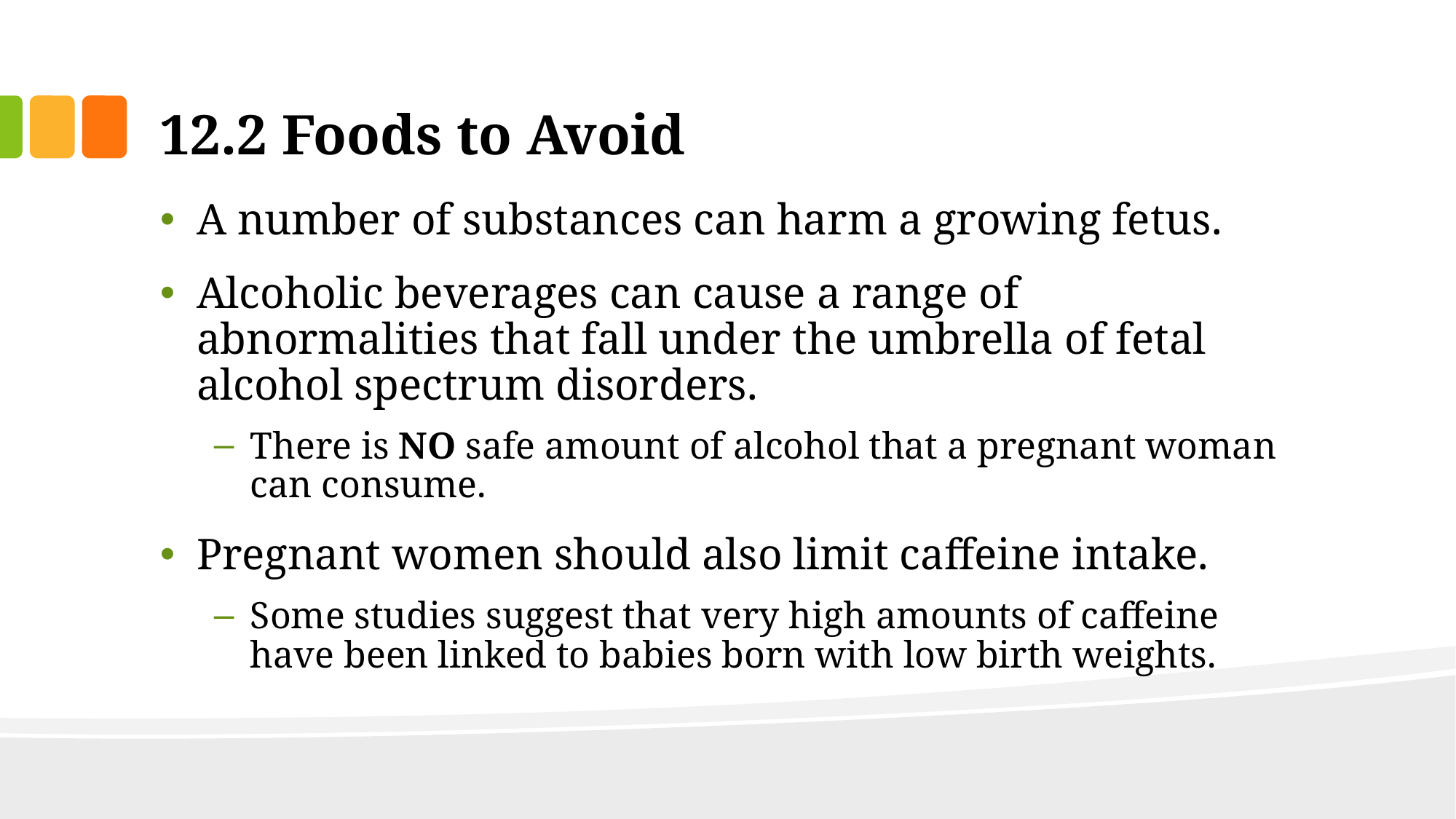

# 12.2 Foods to Avoid
A number of substances can harm a growing fetus.
Alcoholic beverages can cause a range of abnormalities that fall under the umbrella of fetal alcohol spectrum disorders.
There is NO safe amount of alcohol that a pregnant woman can consume.
Pregnant women should also limit caffeine intake.
Some studies suggest that very high amounts of caffeine have been linked to babies born with low birth weights.